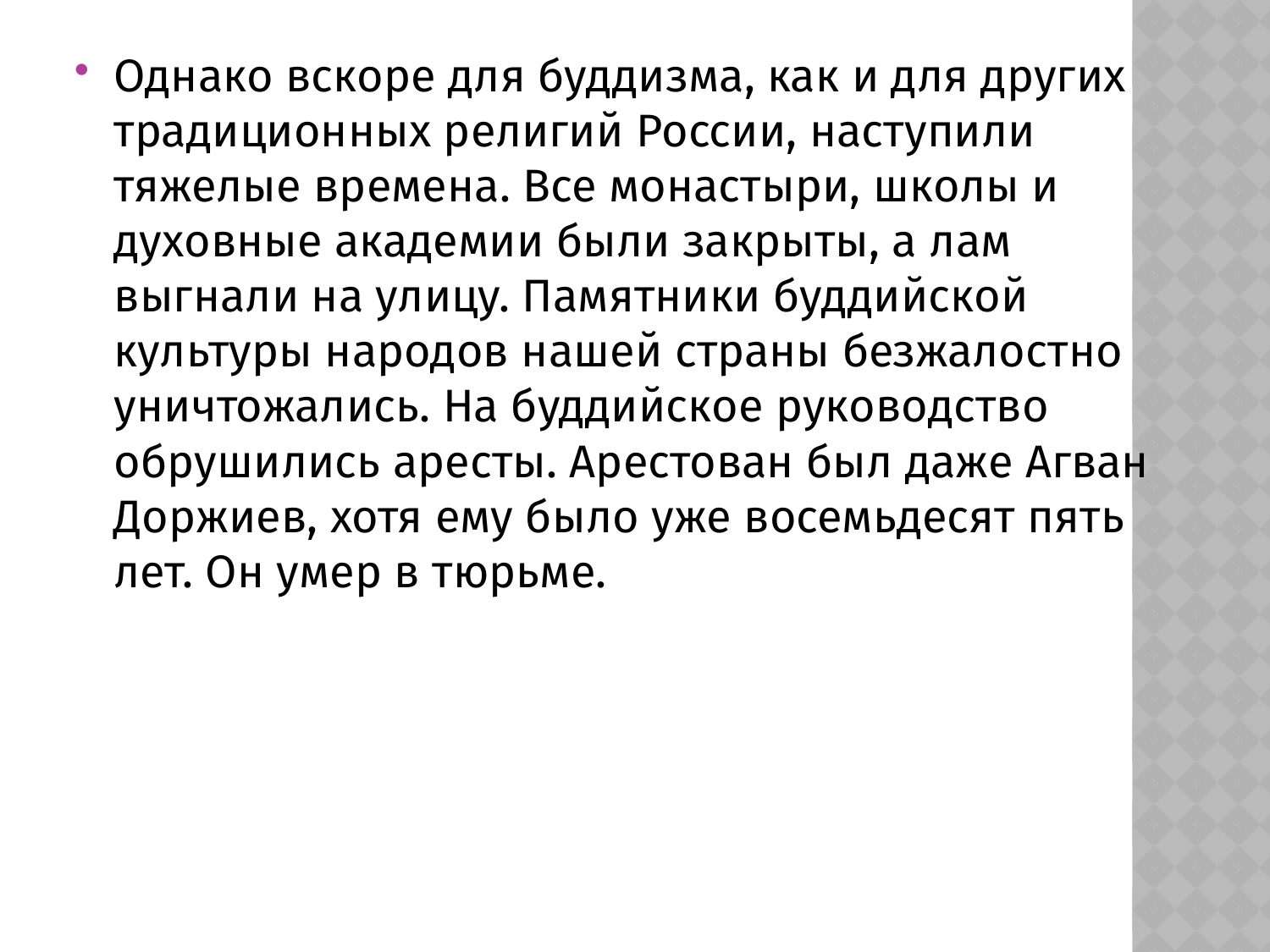

Однако вскоре для буддизма, как и для других традиционных религий России, наступили тяжелые времена. Все монастыри, школы и духовные академии были закрыты, а лам выгнали на улицу. Памятники буддийской культуры народов нашей страны безжалостно уничтожались. На буддийское руководство обрушились аресты. Арестован был даже Агван Доржиев, хотя ему было уже восемьдесят пять лет. Он умер в тюрьме.

#